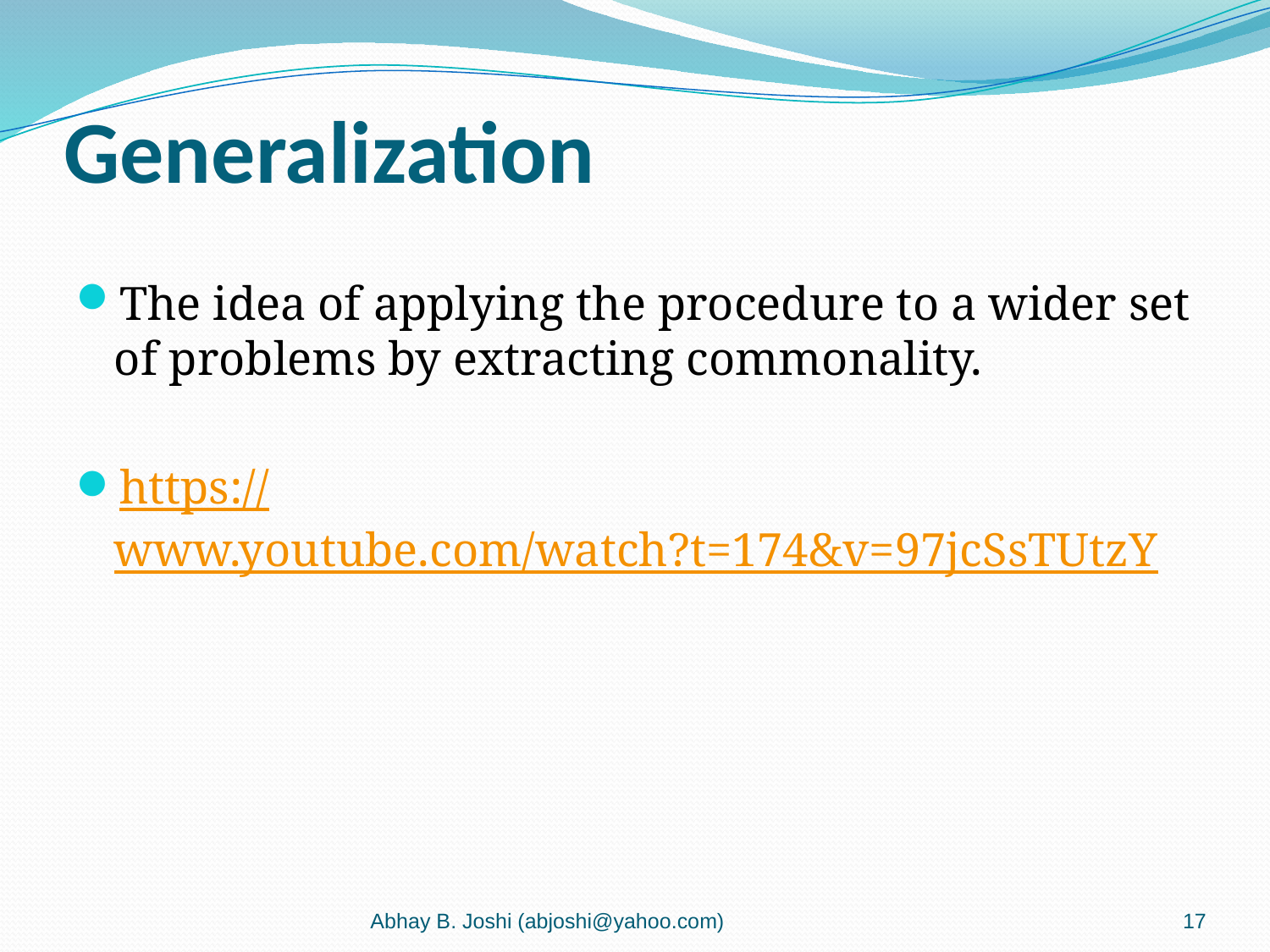

# Generalization
The idea of applying the procedure to a wider set of problems by extracting commonality.

https://www.youtube.com/watch?t=174&v=97jcSsTUtzY

Abhay B. Joshi (abjoshi@yahoo.com)
17